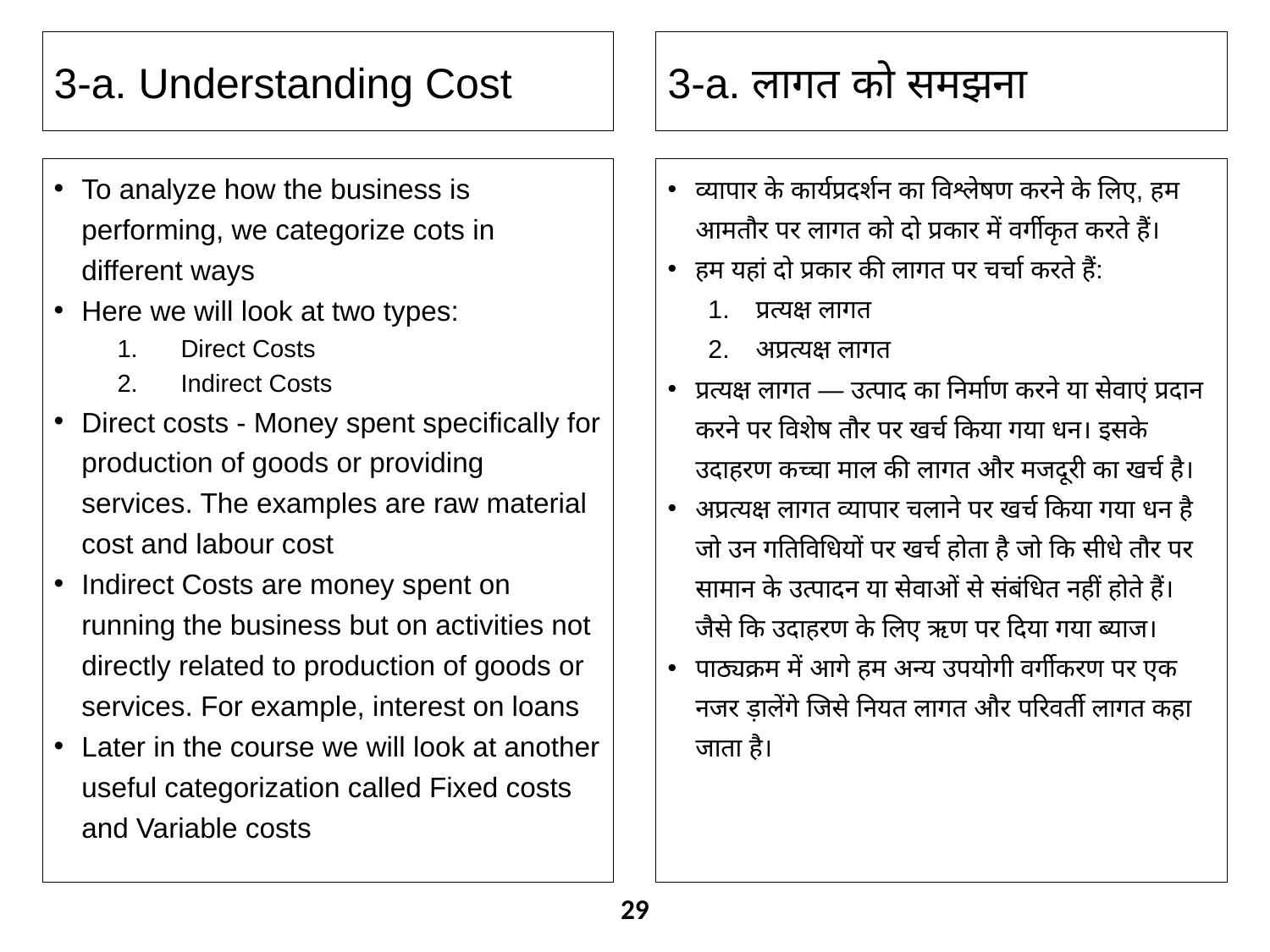

# 3-a. Understanding Cost
3-a. लागत को समझना
To analyze how the business is performing, we categorize cots in different ways
Here we will look at two types:
Direct Costs
Indirect Costs
Direct costs - Money spent specifically for production of goods or providing services. The examples are raw material cost and labour cost
Indirect Costs are money spent on running the business but on activities not directly related to production of goods or services. For example, interest on loans
Later in the course we will look at another useful categorization called Fixed costs and Variable costs
व्यापार के कार्यप्रदर्शन का विश्लेषण करने के लिए, हम आमतौर पर लागत को दो प्रकार में वर्गीकृ​त करते हैं।
हम यहां दो प्रकार की लागत पर चर्चा करते हैं:
प्रत्यक्ष लागत
अप्रत्यक्ष लागत
प्रत्यक्ष लागत — उत्पाद का निर्माण करने या सेवाएं प्रदान करने पर विशेष तौर पर खर्च किया गया धन। इसके उदाहरण कच्चा माल की लागत और मजदूरी का खर्च है।
अप्रत्यक्ष लागत व्यापार चलाने पर खर्च किया गया धन है जो उन गतिविधियों पर खर्च होता है जो कि सीधे तौर पर सामान के उत्पादन या सेवाओं से संबंधित नहीं होते हैं। जैसे कि उदाहरण के लिए ऋण पर दिया गया ब्याज।
पाठ्यक्रम में आगे हम अन्य उपयोगी वर्गीकरण पर एक नजर ड़ालेंगे जिसे नियत लागत और परिवर्ती लागत कहा जाता है।
29